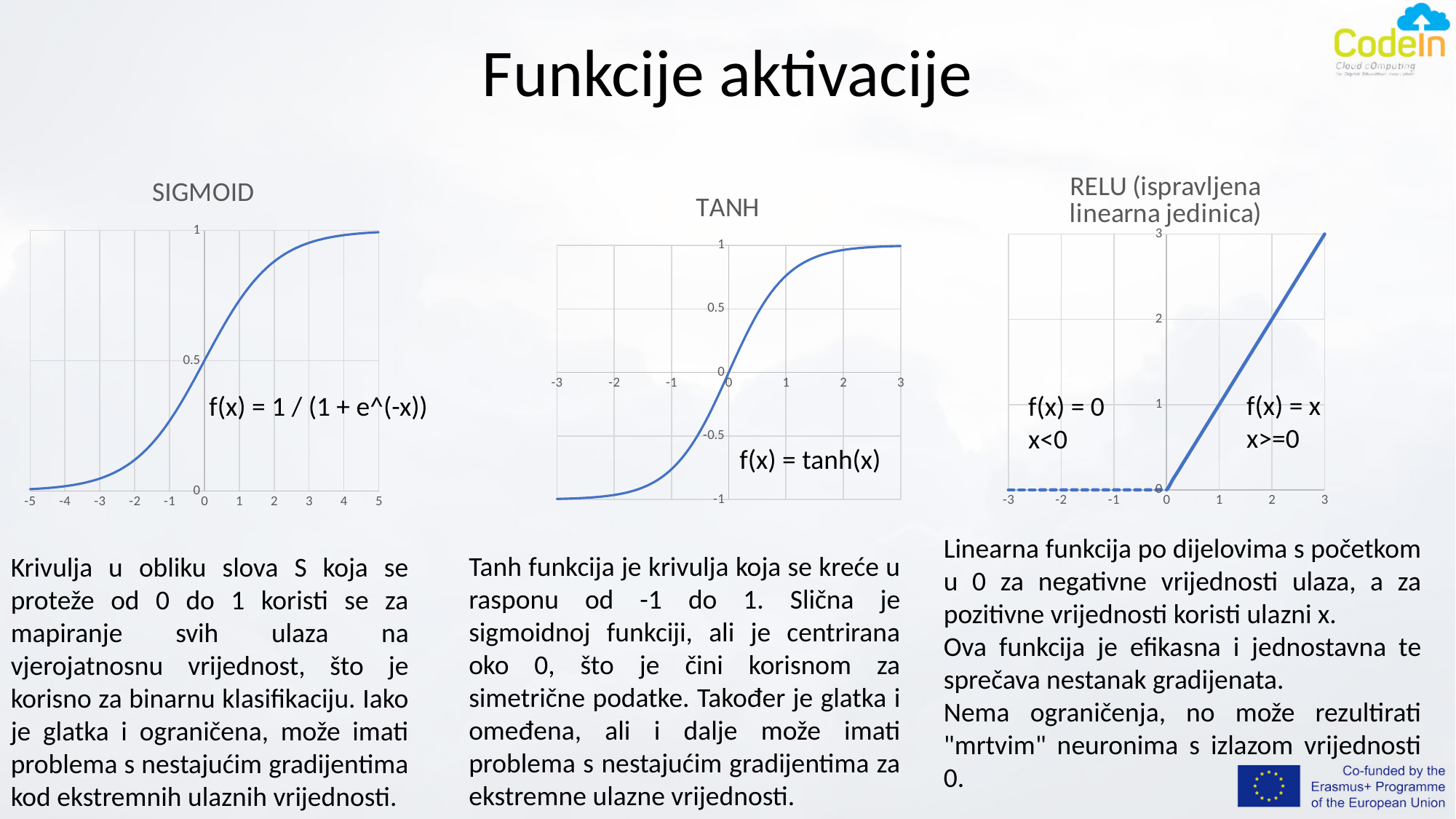

# Funkcije aktivacije

### Chart:

| Category | SIGMOID |
|---|---|

### Chart: RELU (ispravljena linearna jedinica)

| Category | RELU (Rectified Linear Unit) |
|---|---|

### Chart:

| Category | TANH |
|---|---|
f(x) = x
x>=0
f(x) = 0
x<0
f(x) = 1 / (1 + e^(-x))
f(x) = tanh(x)
Linearna funkcija po dijelovima s početkom u 0 za negativne vrijednosti ulaza, a za pozitivne vrijednosti koristi ulazni x.
Ova funkcija je efikasna i jednostavna te sprečava nestanak gradijenata.
Nema ograničenja, no može rezultirati "mrtvim" neuronima s izlazom vrijednosti 0.
Tanh funkcija je krivulja koja se kreće u rasponu od -1 do 1. Slična je sigmoidnoj funkciji, ali je centrirana oko 0, što je čini korisnom za simetrične podatke. Također je glatka i omeđena, ali i dalje može imati problema s nestajućim gradijentima za ekstremne ulazne vrijednosti.
Krivulja u obliku slova S koja se proteže od 0 do 1 koristi se za mapiranje svih ulaza na vjerojatnosnu vrijednost, što je korisno za binarnu klasifikaciju. Iako je glatka i ograničena, može imati problema s nestajućim gradijentima kod ekstremnih ulaznih vrijednosti.